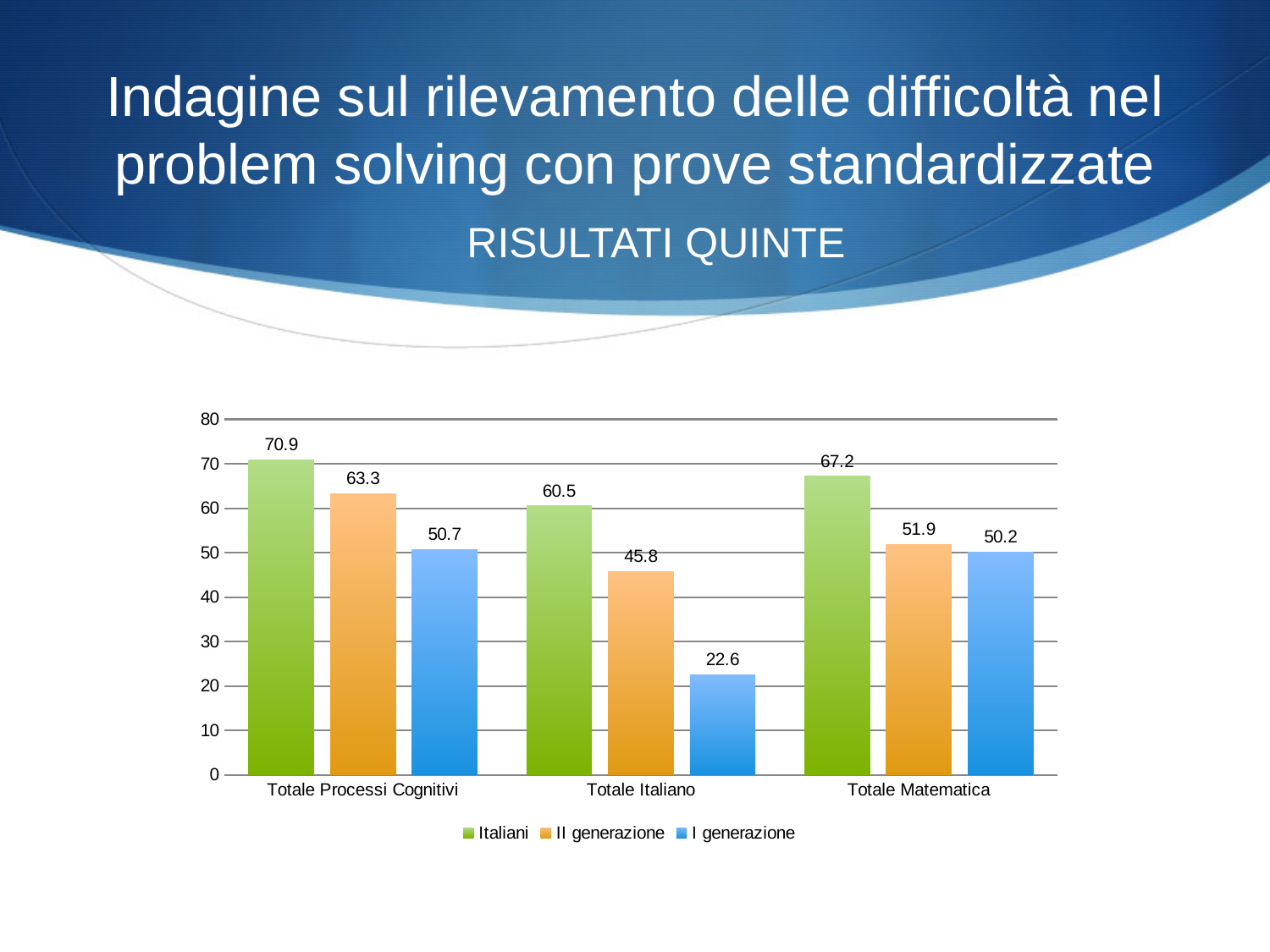

# Indagine sul rilevamento delle difficoltà nel problem solving con prove standardizzate
RISULTATI QUINTE

### Chart

| Category | Italiani | II generazione | I generazione |
|---|---|---|---|
| Totale Processi Cognitivi | 70.9 | 63.3 | 50.7 |
| Totale Italiano | 60.5 | 45.8 | 22.6 |
| Totale Matematica | 67.2 | 51.9 | 50.2 |